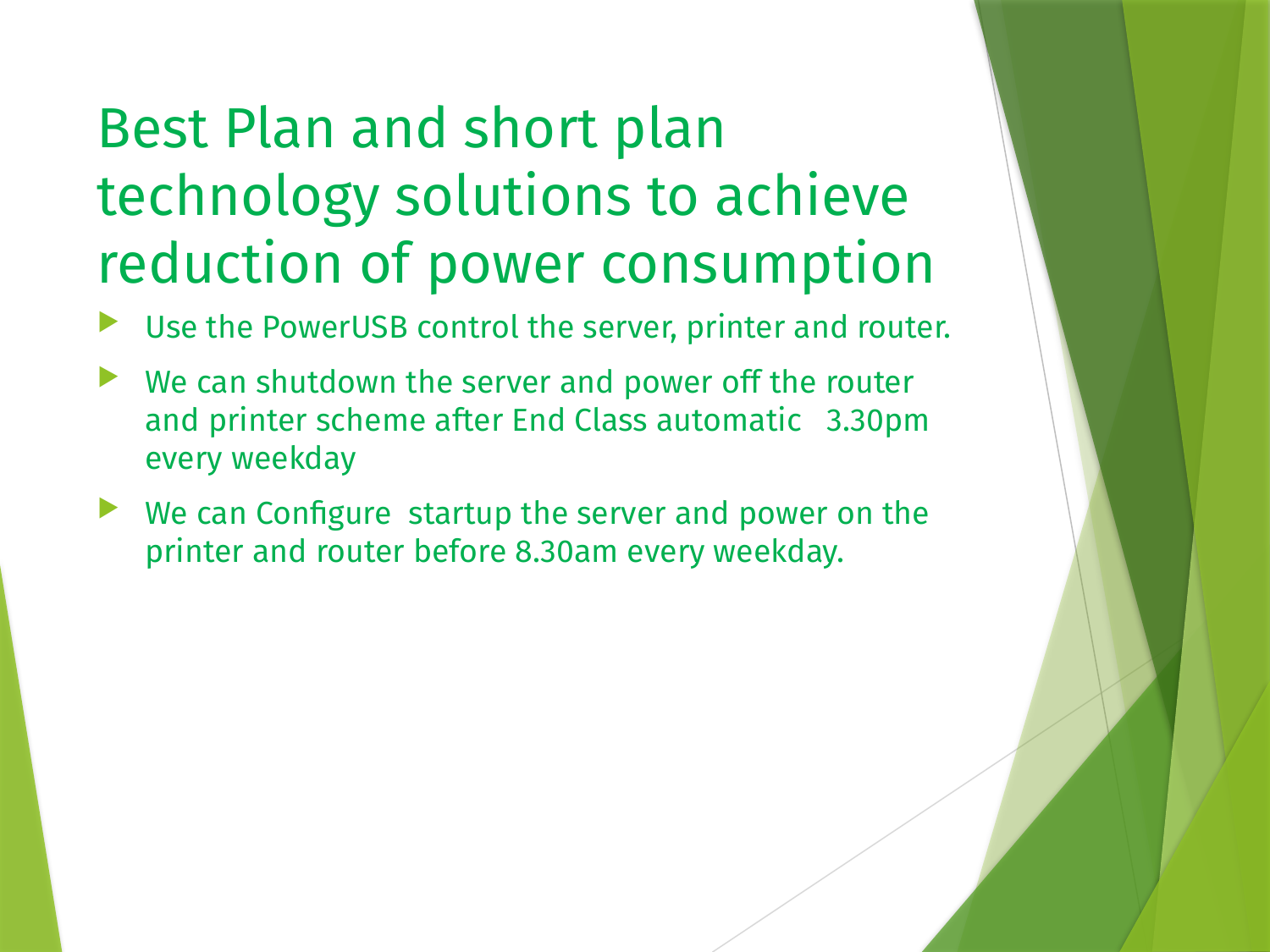

# Best Plan and short plan  technology solutions to achieve reduction of power consumption
Use the PowerUSB control the server, printer and router.
We can shutdown the server and power off the router and printer scheme after End Class automatic   3.30pm every weekday
We can Configure  startup the server and power on the printer and router before 8.30am every weekday.